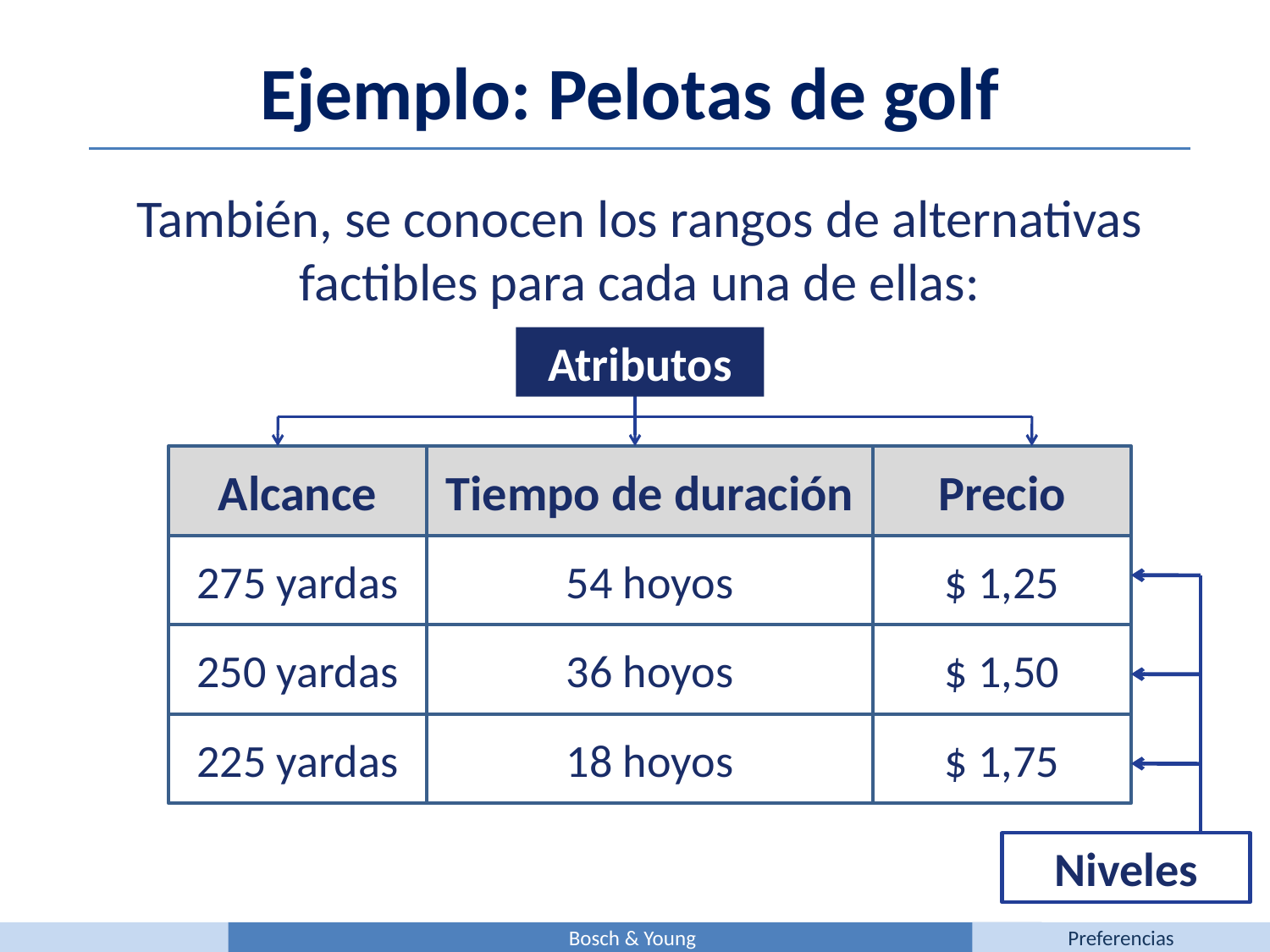

Ejemplo: Pelotas de golf
También, se conocen los rangos de alternativas factibles para cada una de ellas:
Atributos
Alcance
Tiempo de duración
Precio
275 yardas
54 hoyos
$ 1,25
250 yardas
36 hoyos
$ 1,50
225 yardas
18 hoyos
$ 1,75
Niveles

Bosch & Young
Preferencias